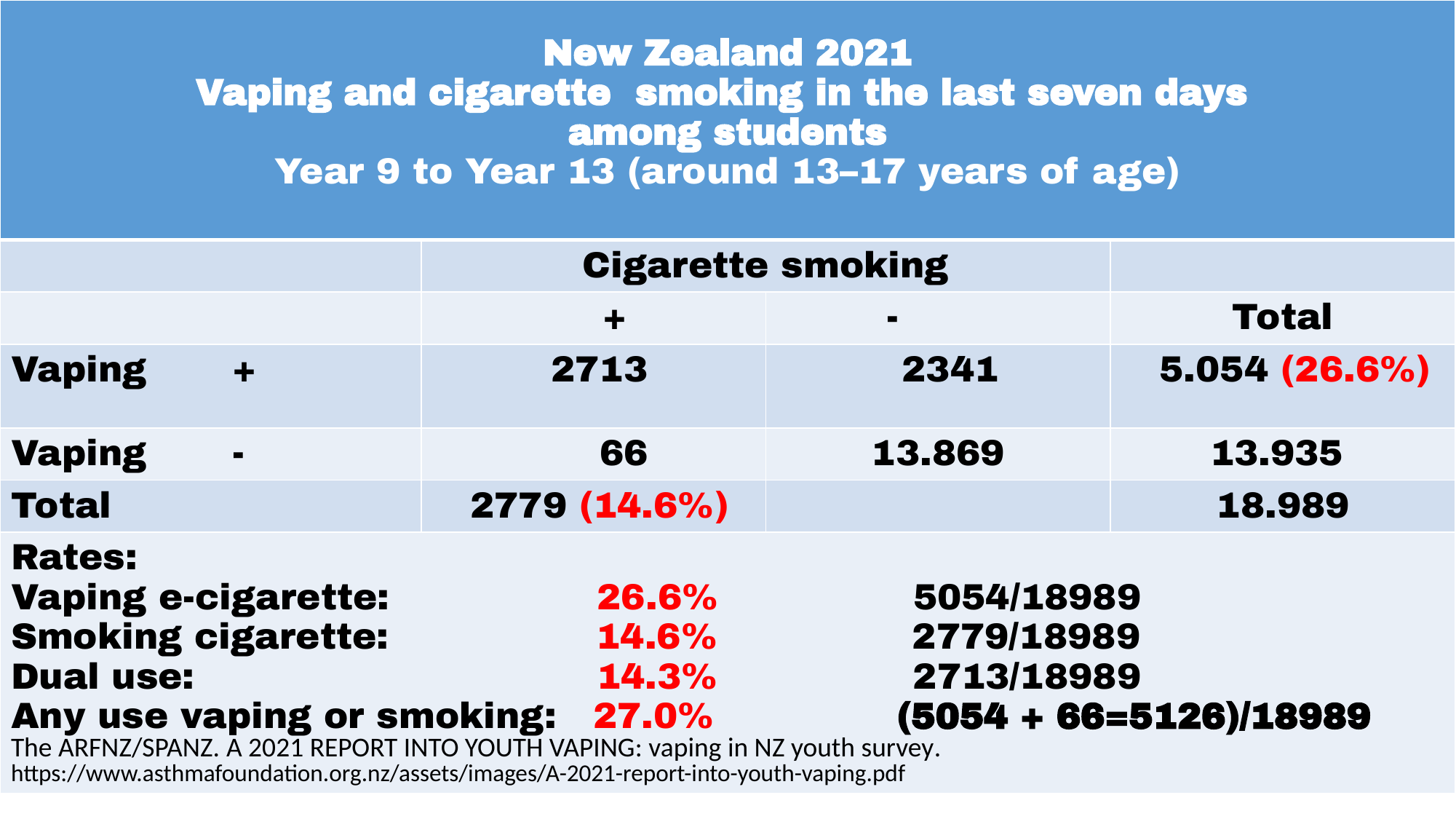

| New Zealand 2021 Vaping and cigarette smoking in the last seven days among students Year 9 to Year 13 (around 13–17 years of age) |  |  |  |
| --- | --- | --- | --- |
|  | Cigarette smoking |  |  |
|  | + | - | Total |
| Vaping + | 2713 | 2341 | 5.054 (26.6%) |
| Vaping - | 66 | 13.869 | 13.935 |
| Total | 2779 (14.6%) |  | 18.989 |
| Rates: Vaping e-cigarette: 26.6% 5054/18989 Smoking cigarette: 14.6% 2779/18989 Dual use: 14.3% 2713/18989 Any use vaping or smoking: 27.0% (5054 + 66=5126)/18989 The ARFNZ/SPANZ. A 2021 REPORT INTO YOUTH VAPING: vaping in NZ youth survey. https://www.asthmafoundation.org.nz/assets/images/A-2021-report-into-youth-vaping.pdf |  |  |  |